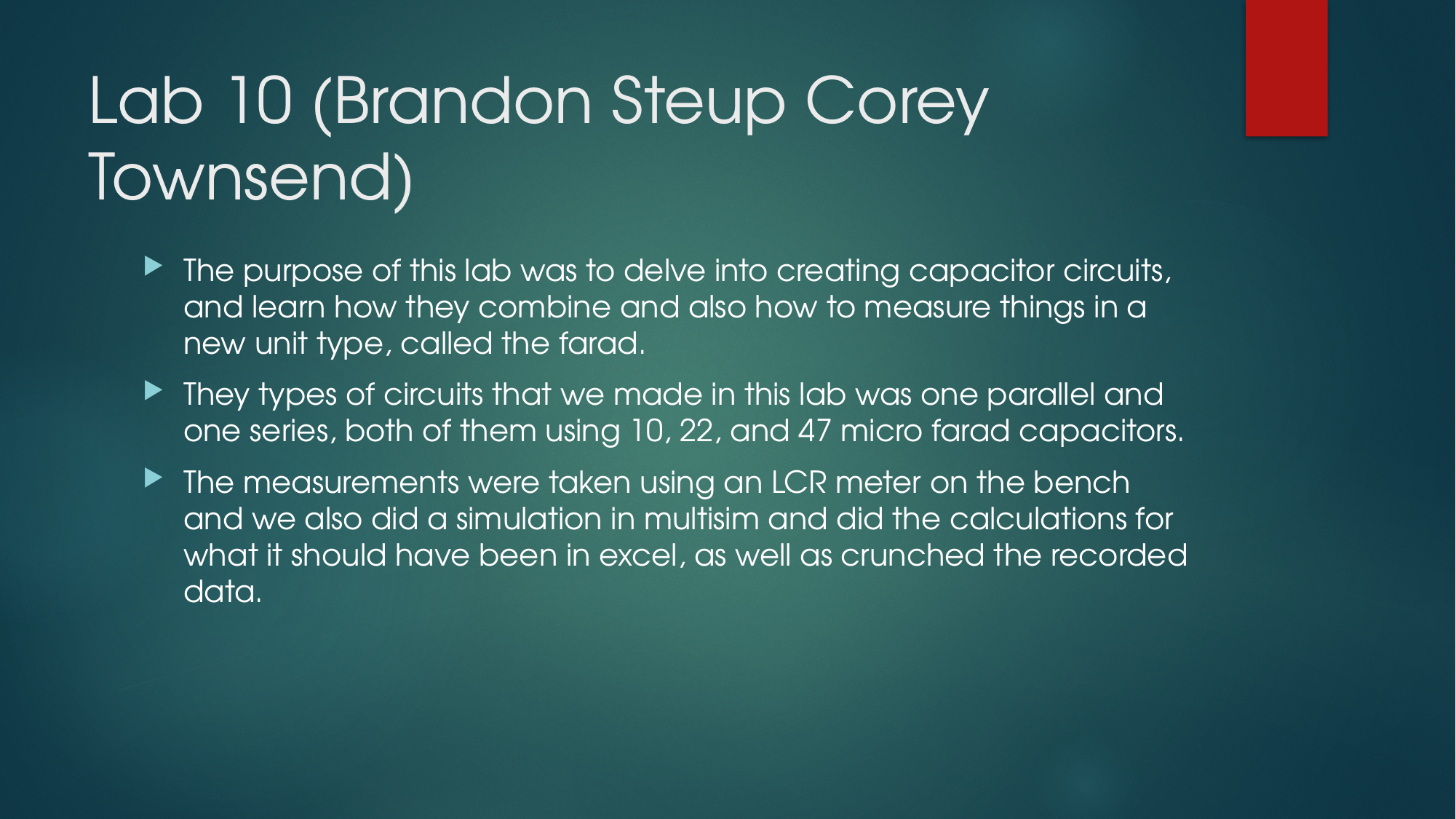

# Lab 10 (Brandon Steup Corey Townsend)
The purpose of this lab was to delve into creating capacitor circuits, and learn how they combine and also how to measure things in a new unit type, called the farad.
They types of circuits that we made in this lab was one parallel and one series, both of them using 10, 22, and 47 micro farad capacitors.
The measurements were taken using an LCR meter on the bench and we also did a simulation in multisim and did the calculations for what it should have been in excel, as well as crunched the recorded data.